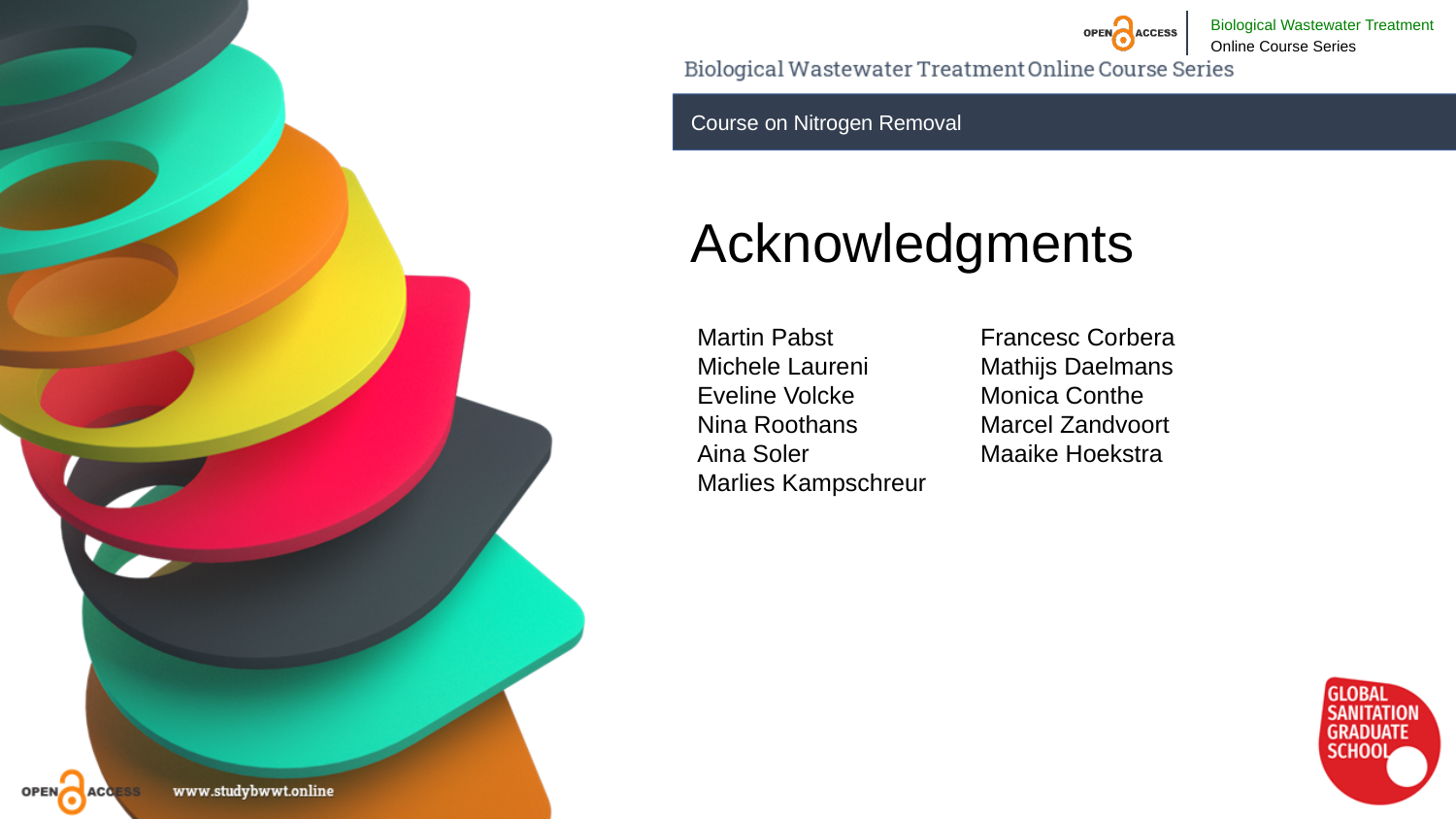

Course on Nitrogen Removal

Acknowledgments

Martin Pabst
Michele Laureni
Eveline Volcke
Nina Roothans
Aina Soler
Marlies Kampschreur
Francesc Corbera
Mathijs Daelmans
Monica Conthe
Marcel Zandvoort
Maaike Hoekstra